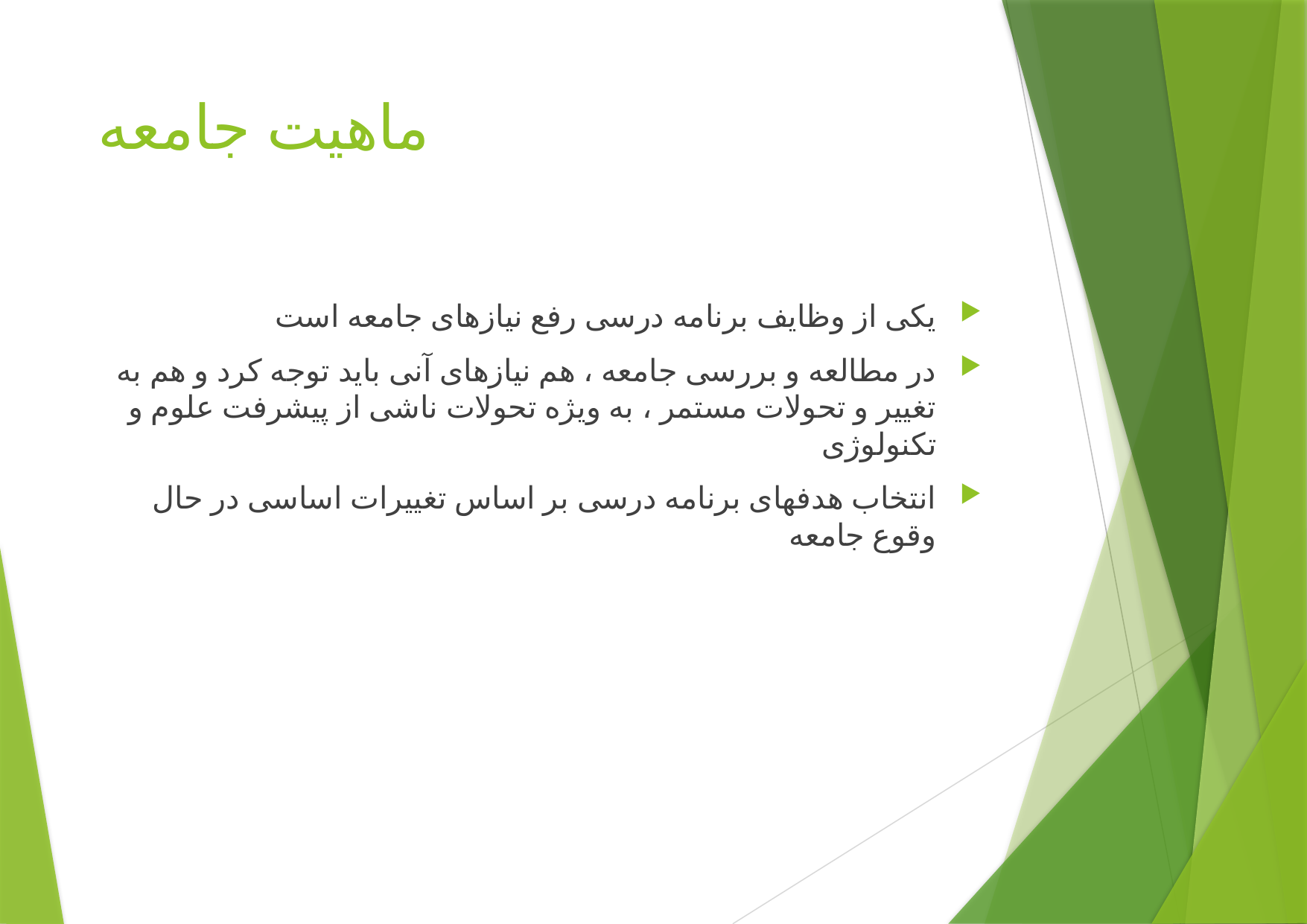

# ماهیت جامعه
یکی از وظایف برنامه درسی رفع نیازهای جامعه است
در مطالعه و بررسی جامعه ، هم نیازهای آنی باید توجه کرد و هم به تغییر و تحولات مستمر ، به ویژه تحولات ناشی از پیشرفت علوم و تکنولوژی
انتخاب هدفهای برنامه درسی بر اساس تغییرات اساسی در حال وقوع جامعه